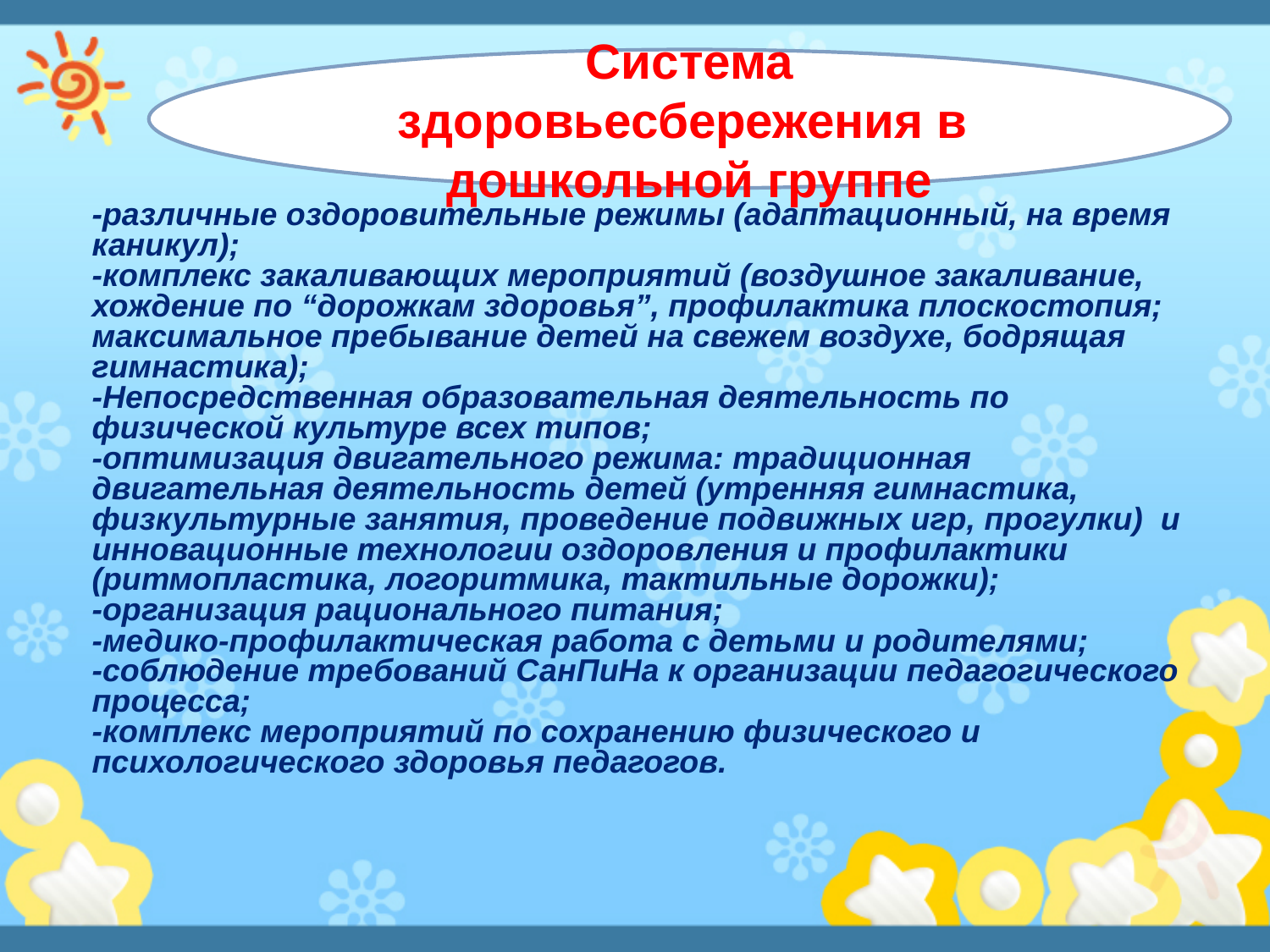

Система здоровьесбережения в  дошкольной группе
-различные оздоровительные режимы (адаптационный, на время каникул);
-комплекс закаливающих мероприятий (воздушное закаливание, хождение по “дорожкам здоровья”, профилактика плоскостопия; максимальное пребывание детей на свежем воздухе, бодрящая гимнастика);
-Непосредственная образовательная деятельность по физической культуре всех типов;
-оптимизация двигательного режима: традиционная двигательная деятельность детей (утренняя гимнастика, физкультурные занятия, проведение подвижных игр, прогулки)  и инновационные технологии оздоровления и профилактики (ритмопластика, логоритмика, тактильные дорожки);
-организация рационального питания;
-медико-профилактическая работа с детьми и родителями;
-соблюдение требований СанПиНа к организации педагогического процесса;
-комплекс мероприятий по сохранению физического и психологического здоровья педагогов.